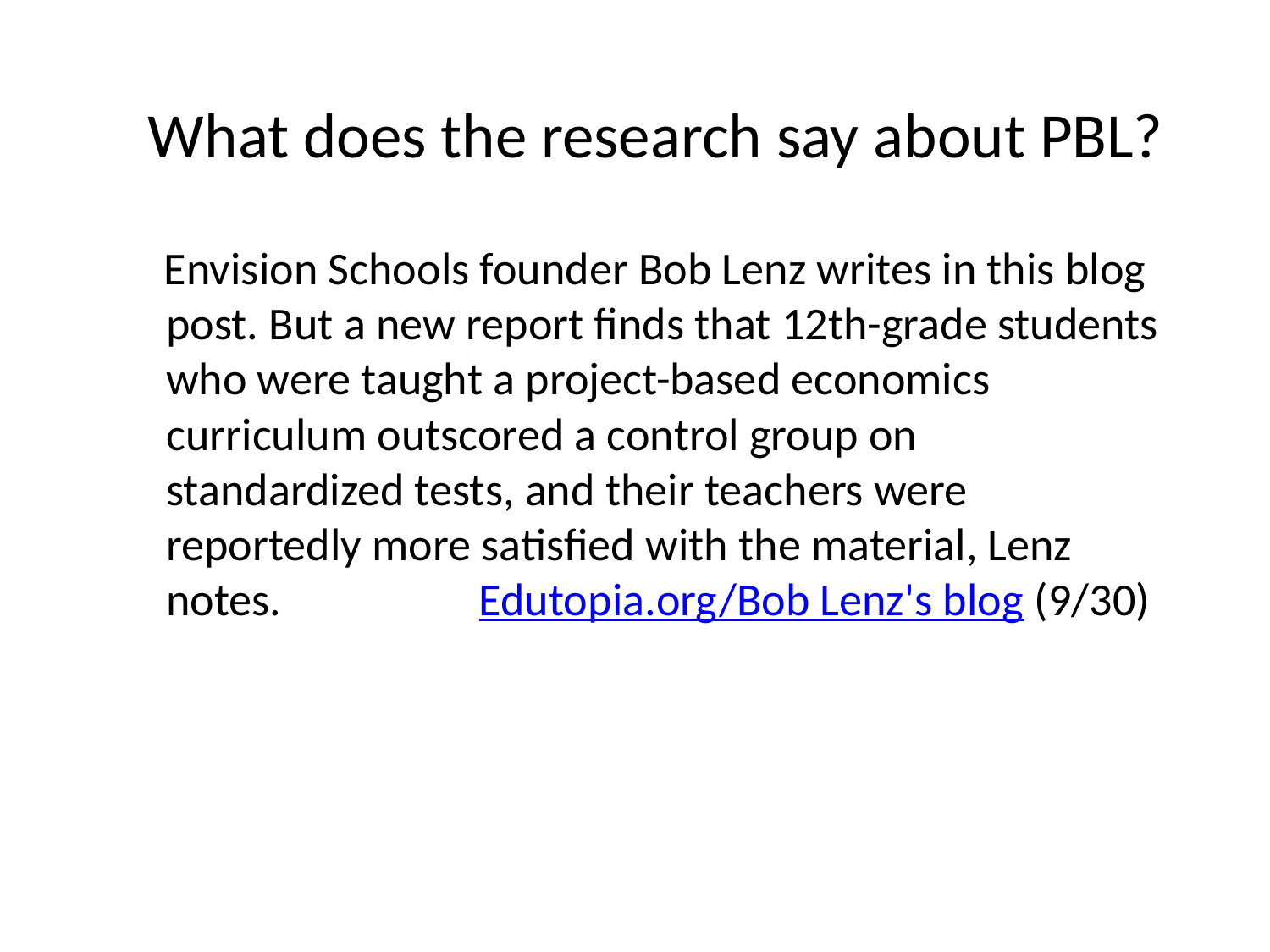

# What does the research say about PBL?
    Envision Schools founder Bob Lenz writes in this blog post. But a new report finds that 12th-grade students who were taught a project-based economics curriculum outscored a control group on standardized tests, and their teachers were reportedly more satisfied with the material, Lenz notes.                   Edutopia.org/Bob Lenz's blog (9/30)